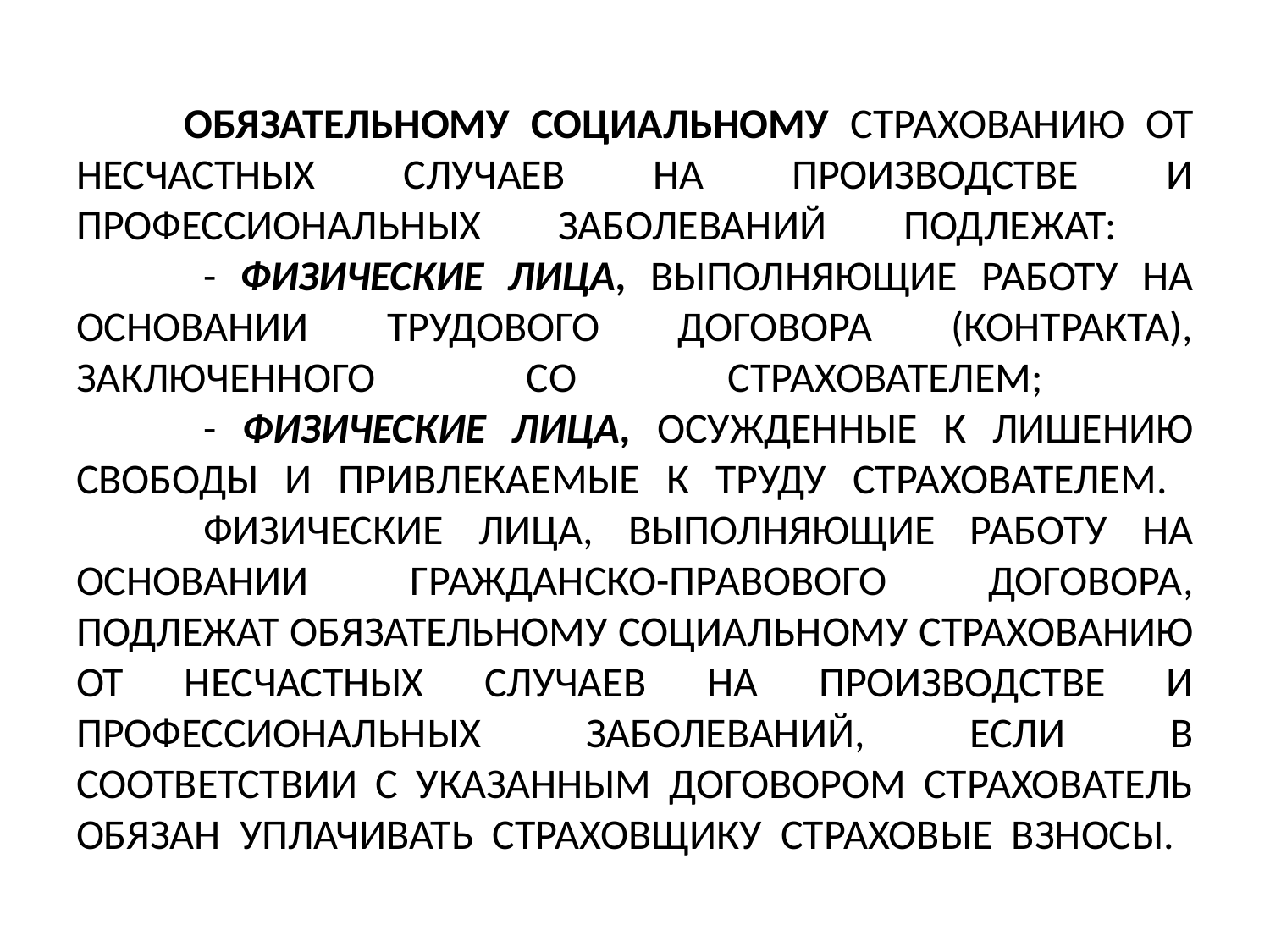

# ОБЯЗАТЕЛЬНОМУ СОЦИАЛЬНОМУ СТРАХОВАНИЮ ОТ НЕСЧАСТНЫХ СЛУЧАЕВ НА ПРОИЗВОДСТВЕ И ПРОФЕССИОНАЛЬНЫХ ЗАБОЛЕВАНИЙ ПОДЛЕЖАТ: - ФИЗИЧЕСКИЕ ЛИЦА, ВЫПОЛНЯЮЩИЕ РАБОТУ НА ОСНОВАНИИ ТРУДОВОГО ДОГОВОРА (КОНТРАКТА), ЗАКЛЮЧЕННОГО СО СТРАХОВАТЕЛЕМ; - ФИЗИЧЕСКИЕ ЛИЦА, ОСУЖДЕННЫЕ К ЛИШЕНИЮ СВОБОДЫ И ПРИВЛЕКАЕМЫЕ К ТРУДУ СТРАХОВАТЕЛЕМ. ФИЗИЧЕСКИЕ ЛИЦА, ВЫПОЛНЯЮЩИЕ РАБОТУ НА ОСНОВАНИИ ГРАЖДАНСКО-ПРАВОВОГО ДОГОВОРА, ПОДЛЕЖАТ ОБЯЗАТЕЛЬНОМУ СОЦИАЛЬНОМУ СТРАХОВАНИЮ ОТ НЕСЧАСТНЫХ СЛУЧАЕВ НА ПРОИЗВОДСТВЕ И ПРОФЕССИОНАЛЬНЫХ ЗАБОЛЕВАНИЙ, ЕСЛИ В СООТВЕТСТВИИ С УКАЗАННЫМ ДОГОВОРОМ СТРАХОВАТЕЛЬ ОБЯЗАН УПЛАЧИВАТЬ СТРАХОВЩИКУ СТРАХОВЫЕ ВЗНОСЫ.